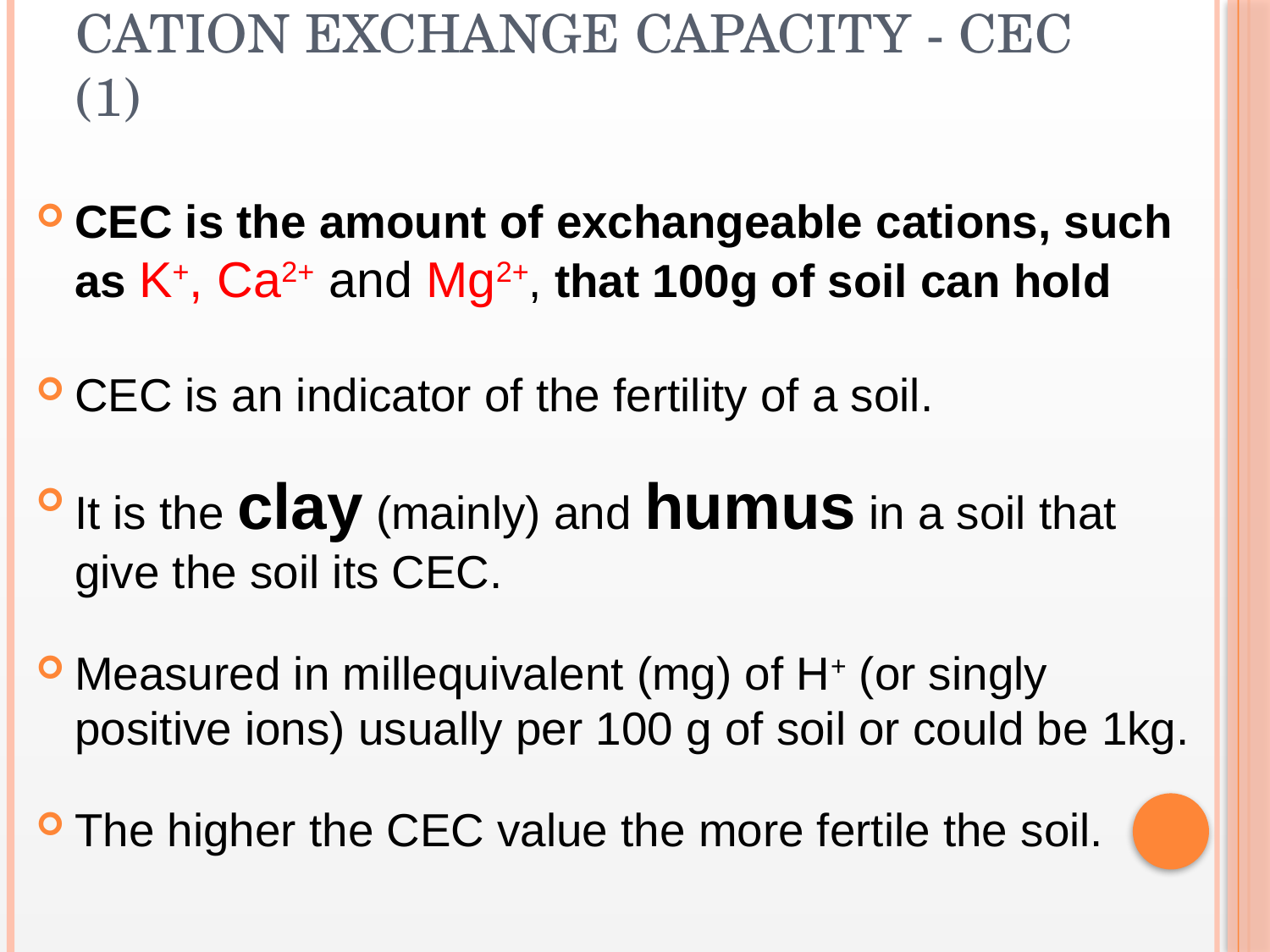

# Cation exchange capacity - CEC (1)

CEC is the amount of exchangeable cations, such as K+, Ca2+ and Mg2+, that 100g of soil can hold

CEC is an indicator of the fertility of a soil.

It is the clay (mainly) and humus in a soil that give the soil its CEC.

Measured in millequivalent (mg) of H+ (or singly positive ions) usually per 100 g of soil or could be 1kg.

The higher the CEC value the more fertile the soil.